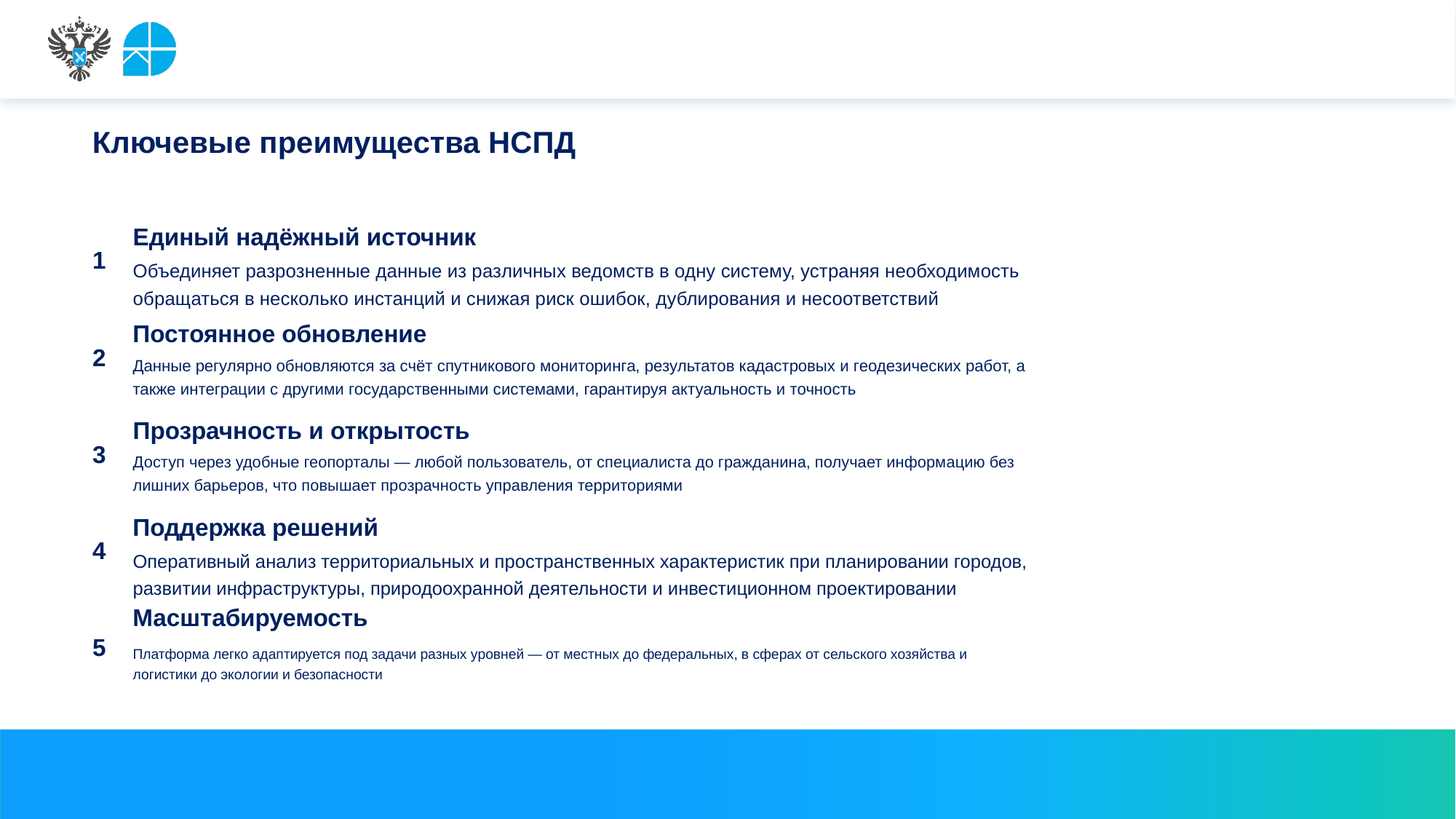

Ключевые преимущества НСПД
Единый надёжный источник
1
Объединяет разрозненные данные из различных ведомств в одну систему, устраняя необходимость обращаться в несколько инстанций и снижая риск ошибок, дублирования и несоответствий
Постоянное обновление
2
Данные регулярно обновляются за счёт спутникового мониторинга, результатов кадастровых и геодезических работ, а также интеграции с другими государственными системами, гарантируя актуальность и точность
Прозрачность и открытость
3
Доступ через удобные геопорталы — любой пользователь, от специалиста до гражданина, получает информацию без лишних барьеров, что повышает прозрачность управления территориями
Поддержка решений
4
Оперативный анализ территориальных и пространственных характеристик при планировании городов, развитии инфраструктуры, природоохранной деятельности и инвестиционном проектировании
Масштабируемость
5
Платформа легко адаптируется под задачи разных уровней — от местных до федеральных, в сферах от сельского хозяйства и логистики до экологии и безопасности
5